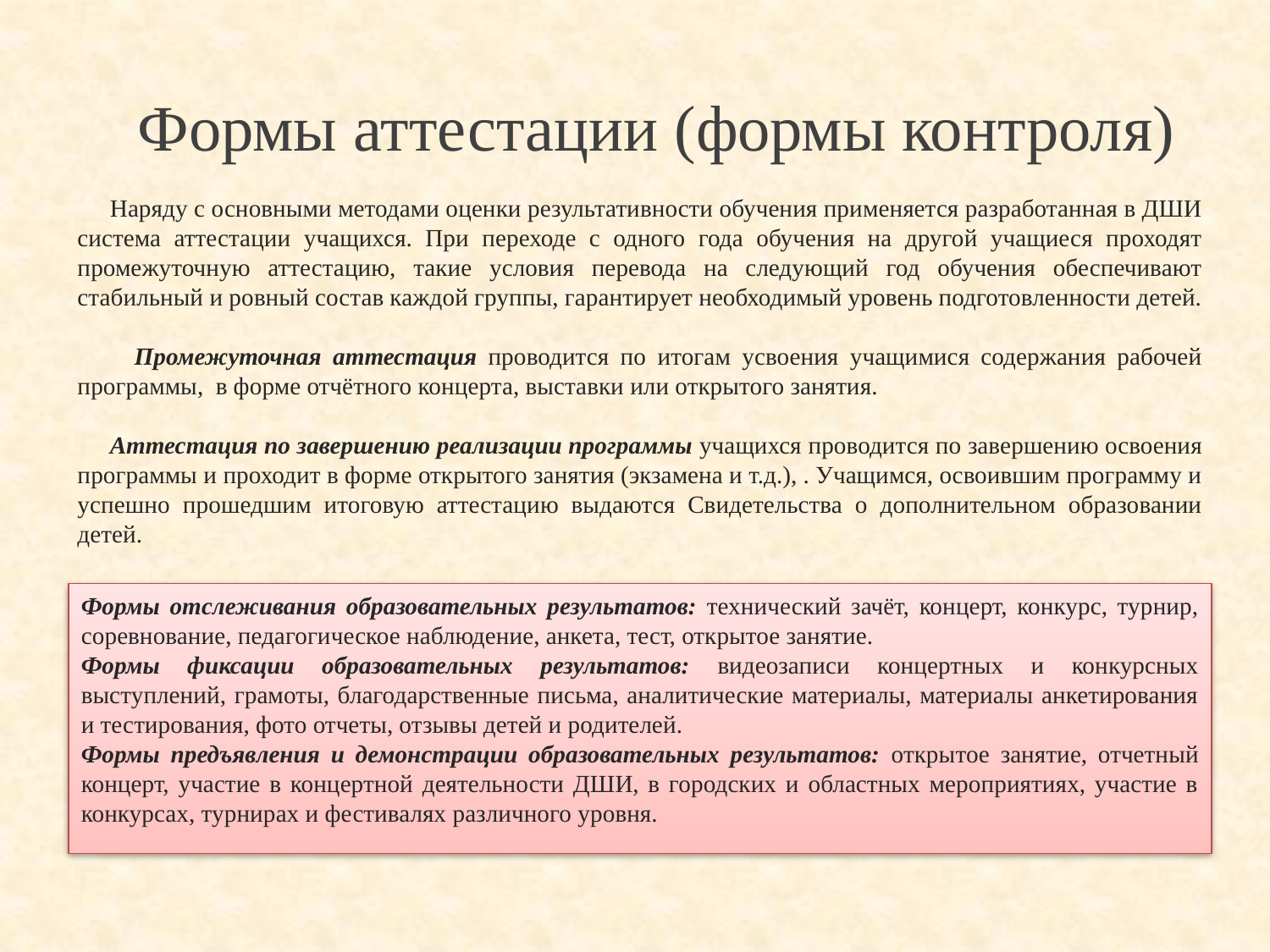

# Формы аттестации (формы контроля)
      Наряду с основными методами оценки результативности обучения применяется разработанная в ДШИ система аттестации учащихся. При переходе с одного года обучения на другой учащиеся проходят промежуточную аттестацию, такие условия перевода на следующий год обучения обеспечивают стабильный и ровный состав каждой группы, гарантирует необходимый уровень подготовленности детей.

     Промежуточная аттестация проводится по итогам усвоения учащимися содержания рабочей программы,  в форме отчётного концерта, выставки или открытого занятия.

     Аттестация по завершению реализации программы учащихся проводится по завершению освоения программы и проходит в форме открытого занятия (экзамена и т.д.), . Учащимся, освоившим программу и успешно прошедшим итоговую аттестацию выдаются Свидетельства о дополнительном образовании детей.

Формы отслеживания образовательных результатов: технический зачёт, концерт, конкурс, турнир, соревнование, педагогическое наблюдение, анкета, тест, открытое занятие.
Формы фиксации образовательных результатов: видеозаписи концертных и конкурсных выступлений, грамоты, благодарственные письма, аналитические материалы, материалы анкетирования и тестирования, фото отчеты, отзывы детей и родителей.
Формы предъявления и демонстрации образовательных результатов: открытое занятие, отчетный концерт, участие в концертной деятельности ДШИ, в городских и областных мероприятиях, участие в конкурсах, турнирах и фестивалях различного уровня.